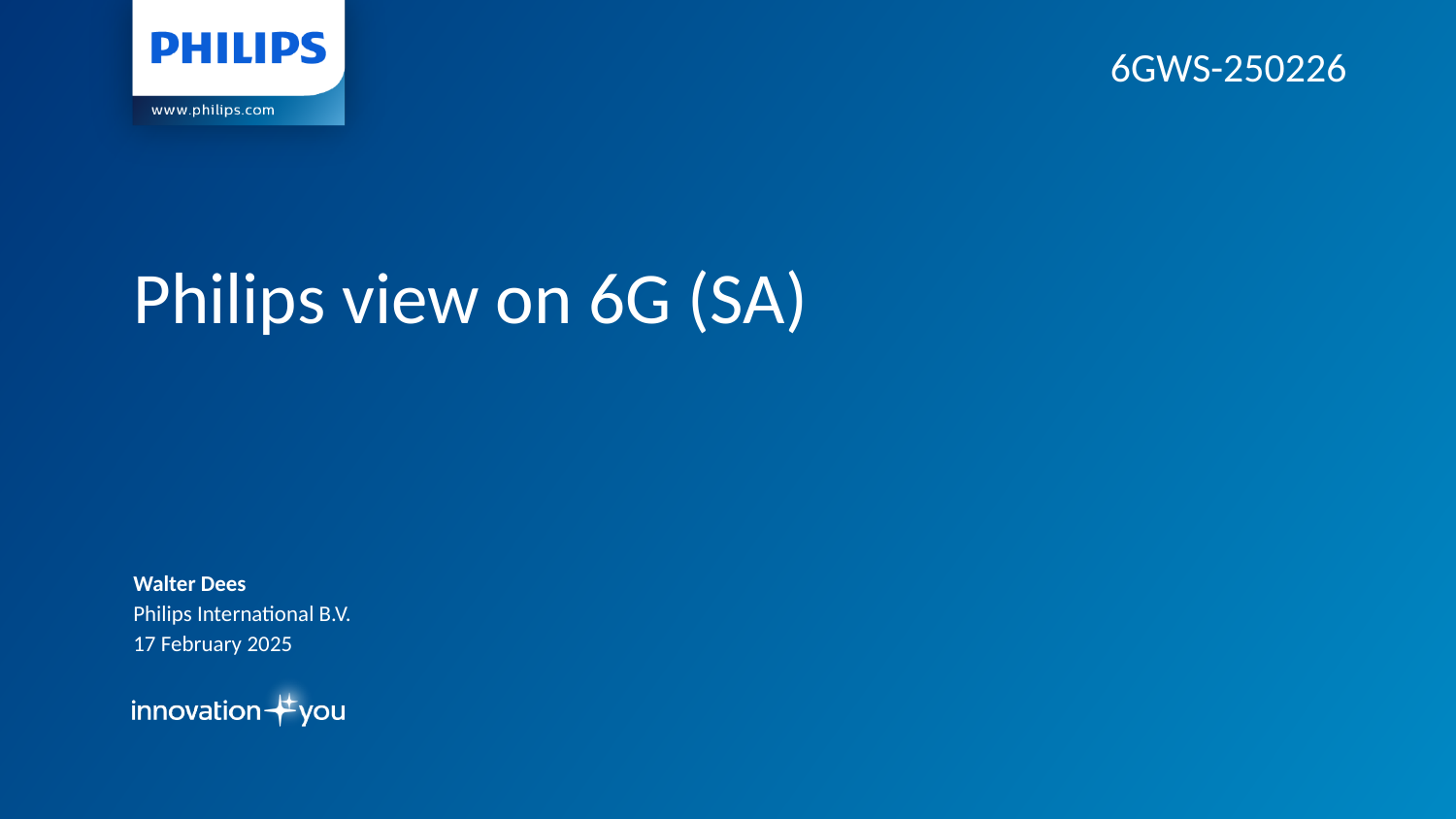

6GWS-250226
Philips view on 6G (SA)

Walter Dees
Philips International B.V.
17 February 2025